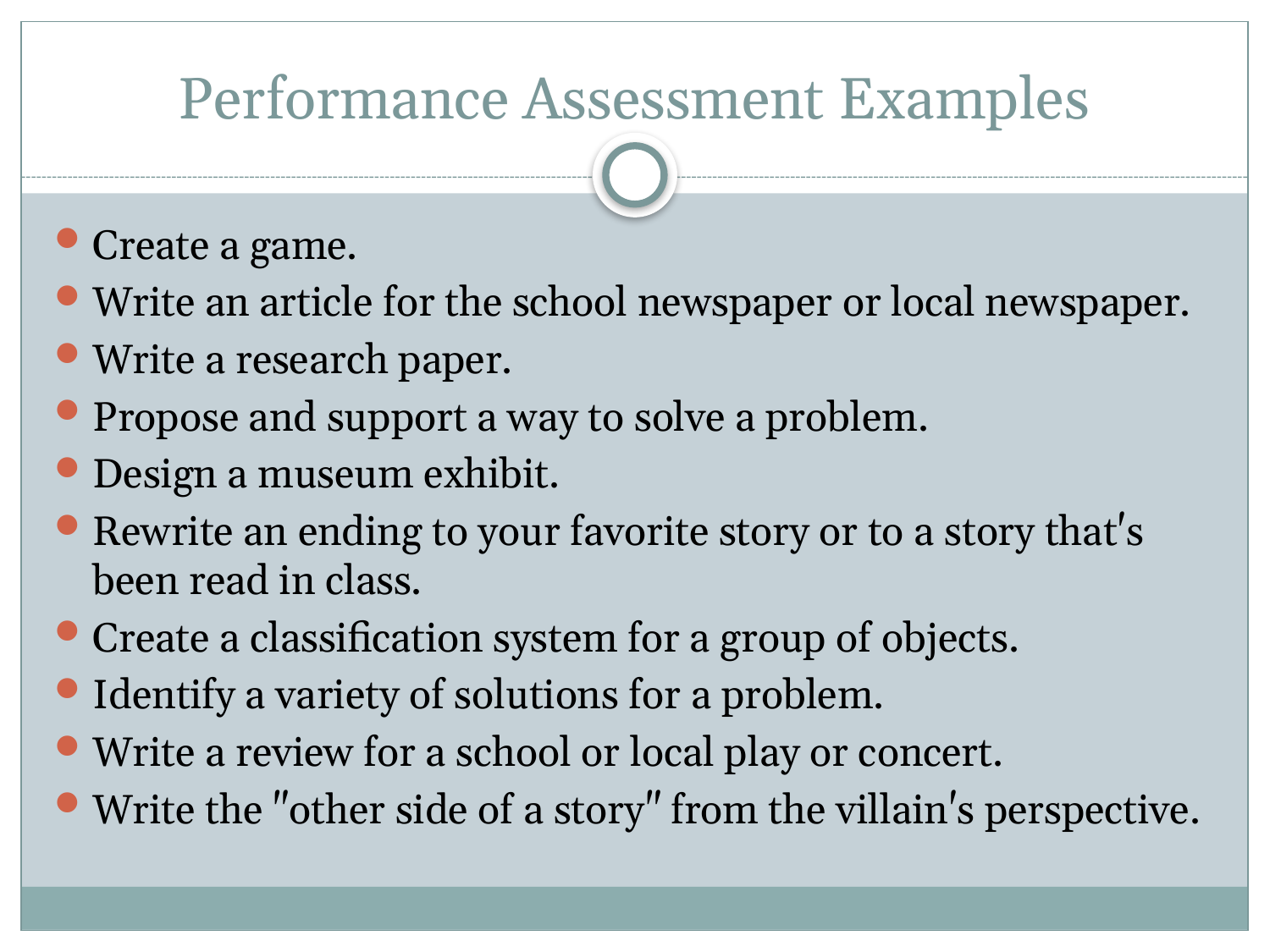

# Performance Assessment Examples
Create a game.
Write an article for the school newspaper or local newspaper.
Write a research paper.
Propose and support a way to solve a problem.
Design a museum exhibit.
Rewrite an ending to your favorite story or to a story that's been read in class.
Create a classification system for a group of objects.
Identify a variety of solutions for a problem.
Write a review for a school or local play or concert.
Write the "other side of a story" from the villain's perspective.